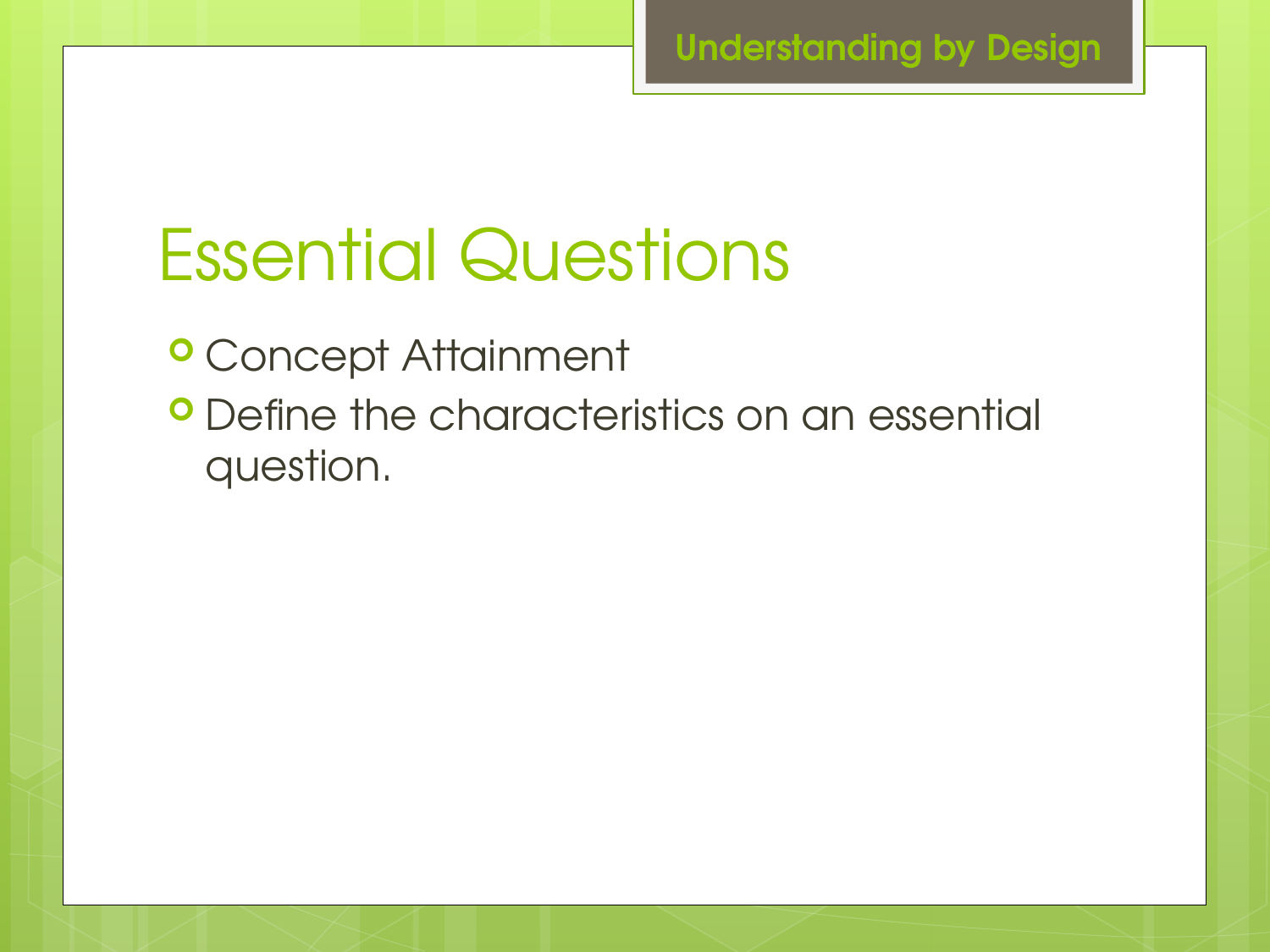

# Essential Questions
Concept Attainment
Define the characteristics on an essential question.